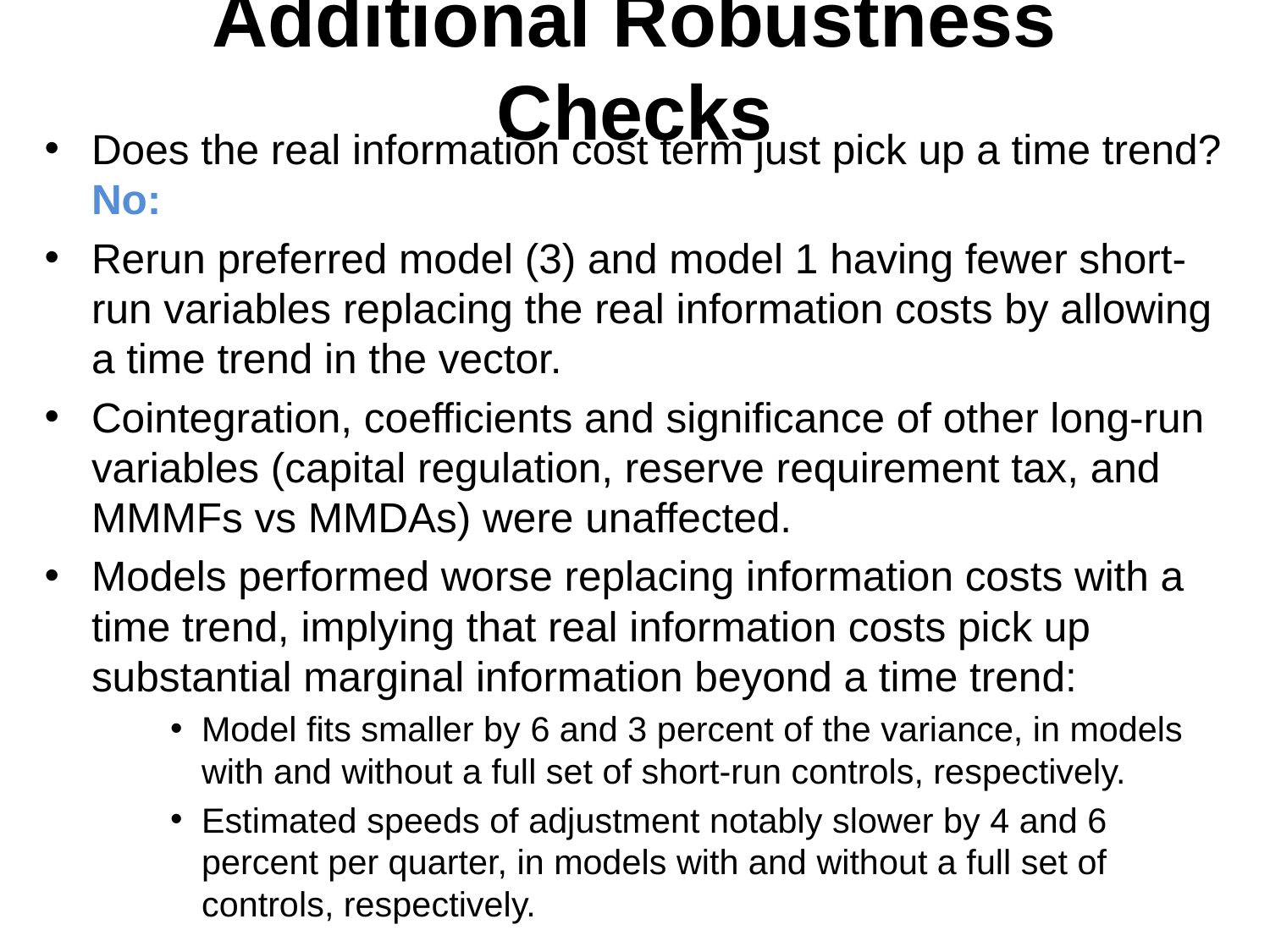

# Additional Robustness Checks
Does the real information cost term just pick up a time trend? No:
Rerun preferred model (3) and model 1 having fewer short-run variables replacing the real information costs by allowing a time trend in the vector.
Cointegration, coefficients and significance of other long-run variables (capital regulation, reserve requirement tax, and MMMFs vs MMDAs) were unaffected.
Models performed worse replacing information costs with a time trend, implying that real information costs pick up substantial marginal information beyond a time trend:
Model fits smaller by 6 and 3 percent of the variance, in models with and without a full set of short-run controls, respectively.
Estimated speeds of adjustment notably slower by 4 and 6 percent per quarter, in models with and without a full set of controls, respectively.